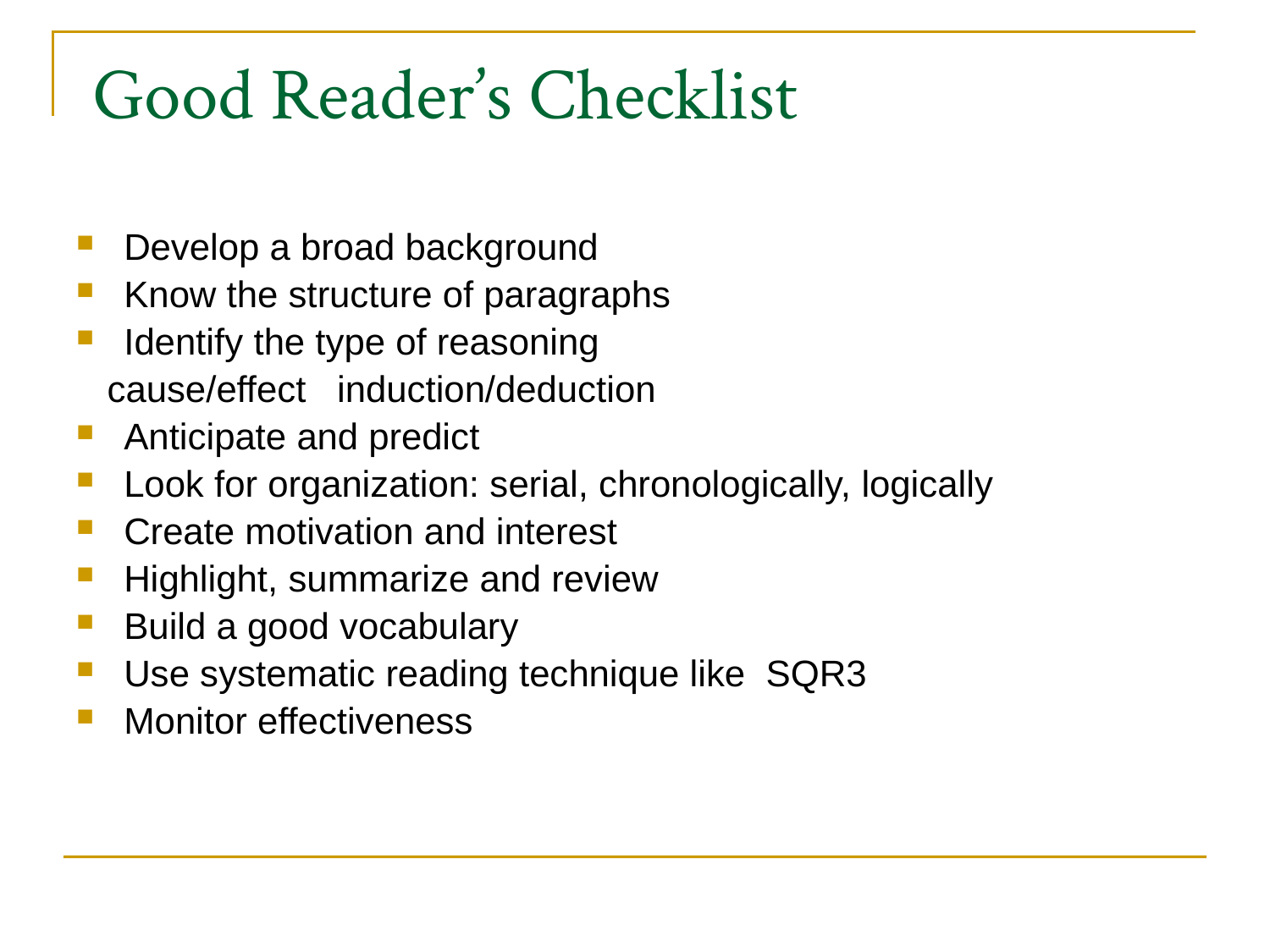

# Good Reader’s Checklist
Develop a broad background
Know the structure of paragraphs
Identify the type of reasoning
   cause/effect   induction/deduction
Anticipate and predict
Look for organization: serial, chronologically, logically
Create motivation and interest
Highlight, summarize and review
Build a good vocabulary
Use systematic reading technique like  SQR3
Monitor effectiveness